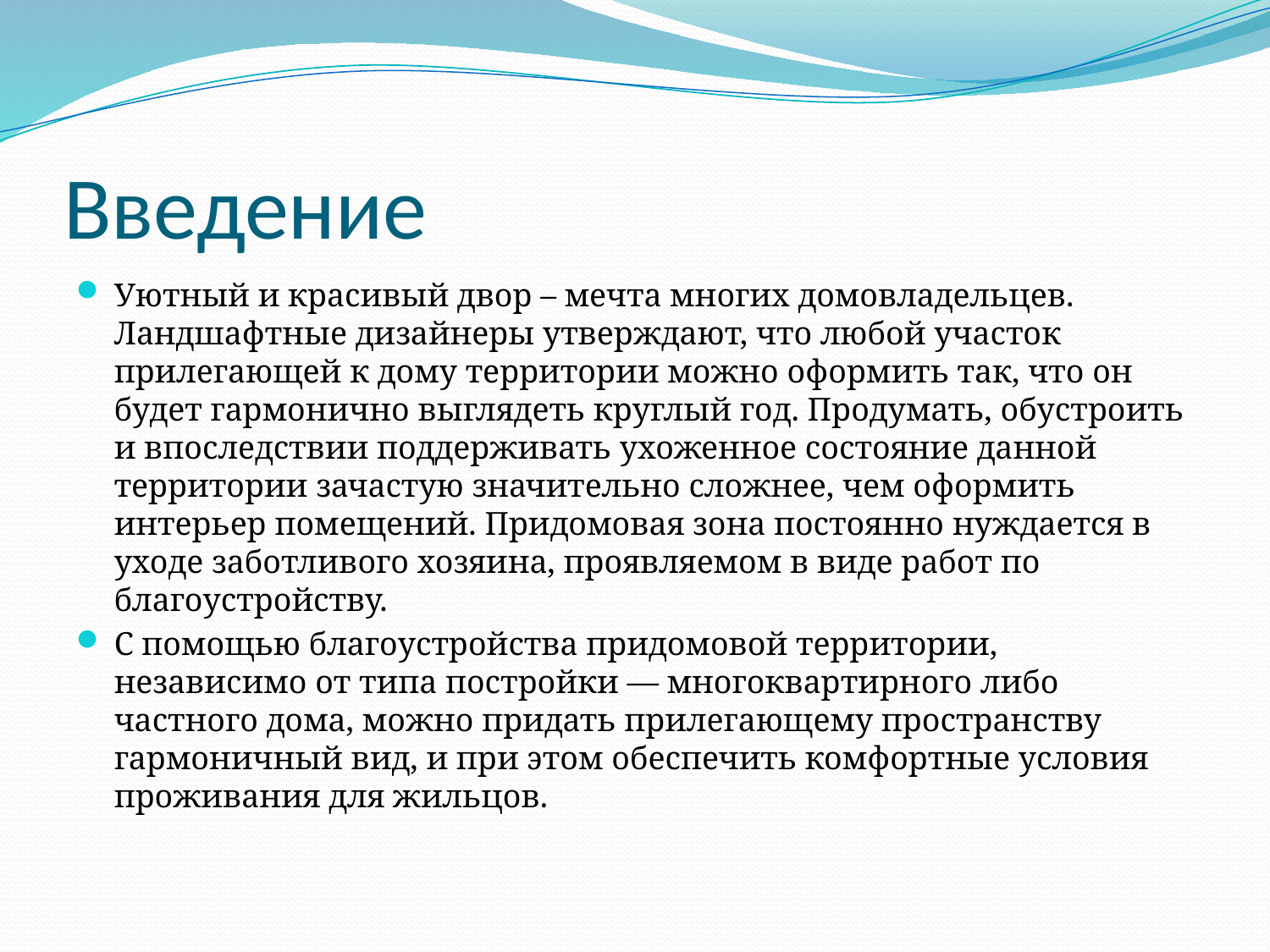

# Введение
Уютный и красивый двор – мечта многих домовладельцев. Ландшафтные дизайнеры утверждают, что любой участок прилегающей к дому территории можно оформить так, что он будет гармонично выглядеть круглый год. Продумать, обустроить и впоследствии поддерживать ухоженное состояние данной территории зачастую значительно сложнее, чем оформить интерьер помещений. Придомовая зона постоянно нуждается в уходе заботливого хозяина, проявляемом в виде работ по благоустройству.
С помощью благоустройства придомовой территории, независимо от типа постройки — многоквартирного либо частного дома, можно придать прилегающему пространству гармоничный вид, и при этом обеспечить комфортные условия проживания для жильцов.